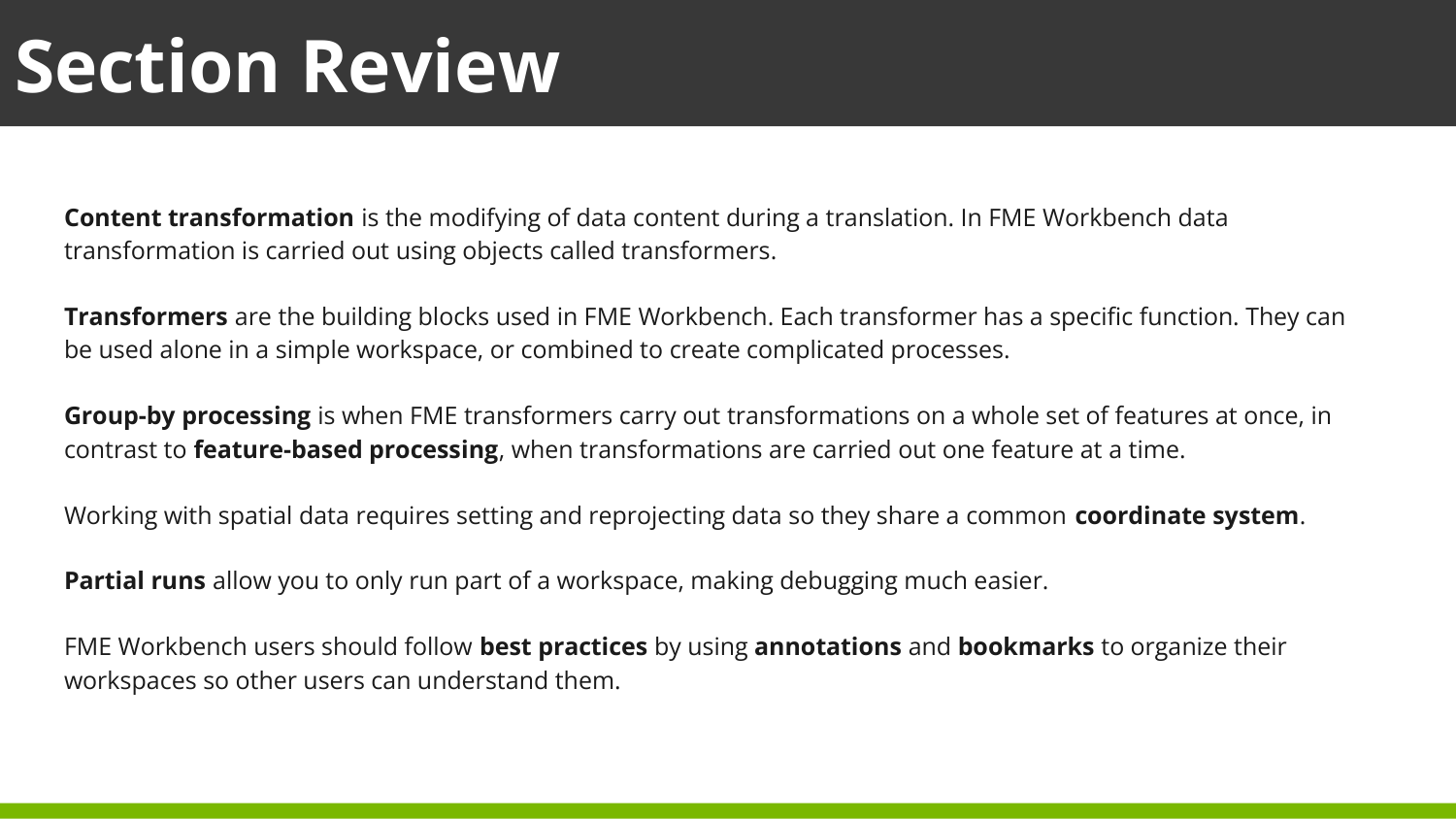

Section Review
Content transformation is the modifying of data content during a translation. In FME Workbench data transformation is carried out using objects called transformers.
Transformers are the building blocks used in FME Workbench. Each transformer has a specific function. They can be used alone in a simple workspace, or combined to create complicated processes.
Group-by processing is when FME transformers carry out transformations on a whole set of features at once, in contrast to feature-based processing, when transformations are carried out one feature at a time.
Working with spatial data requires setting and reprojecting data so they share a common coordinate system.
Partial runs allow you to only run part of a workspace, making debugging much easier.
FME Workbench users should follow best practices by using annotations and bookmarks to organize their workspaces so other users can understand them.